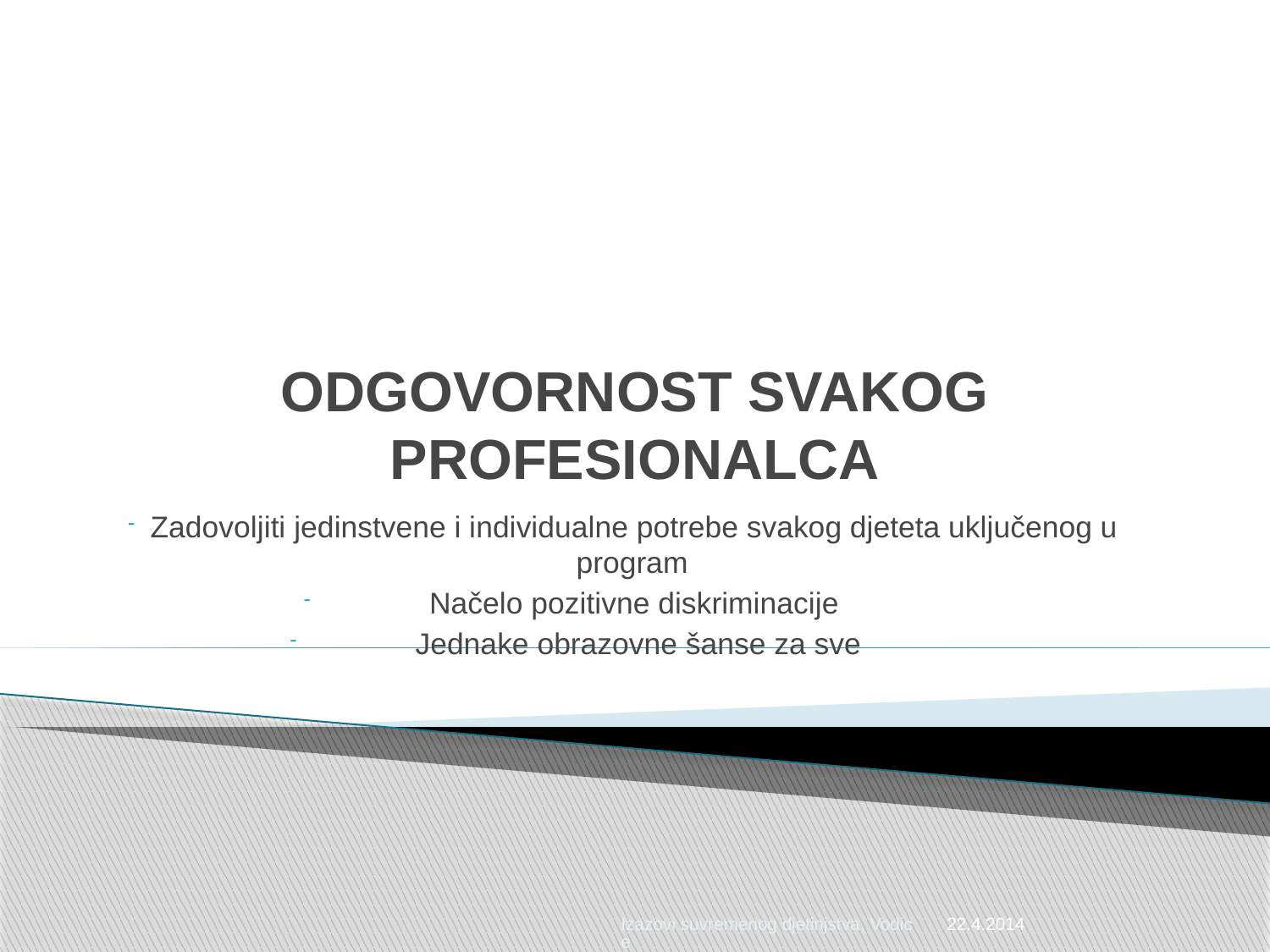

# ODGOVORNOST SVAKOG PROFESIONALCA
Zadovoljiti jedinstvene i individualne potrebe svakog djeteta uključenog u program
Načelo pozitivne diskriminacije
 Jednake obrazovne šanse za sve
Izazovi suvremenog djetinjstva, Vodice
22.4.2014